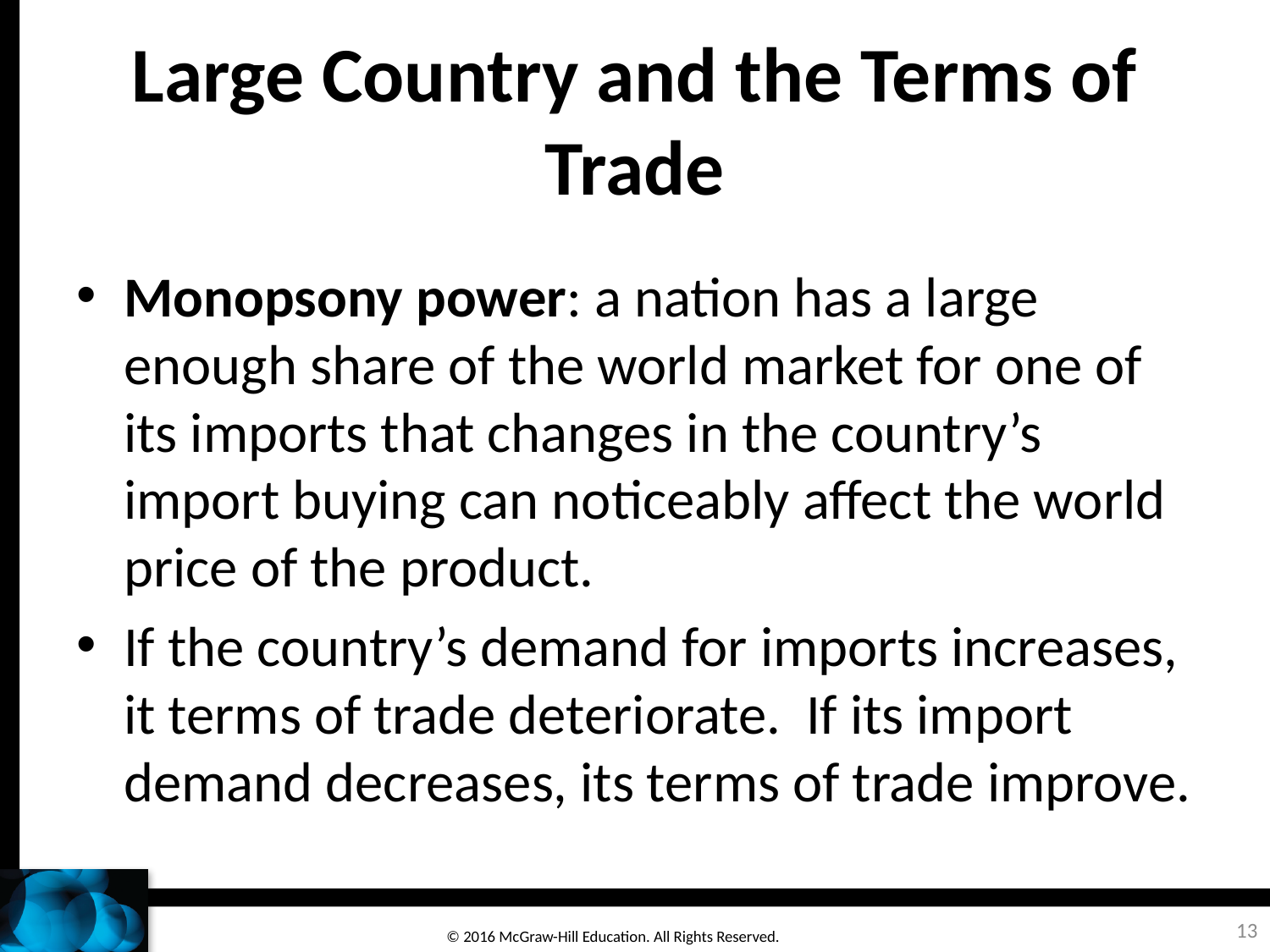

# Large Country and the Terms of Trade
Monopsony power: a nation has a large enough share of the world market for one of its imports that changes in the country’s import buying can noticeably affect the world price of the product.
If the country’s demand for imports increases, it terms of trade deteriorate.  If its import demand decreases, its terms of trade improve.
13
© 2016 McGraw-Hill Education. All Rights Reserved.